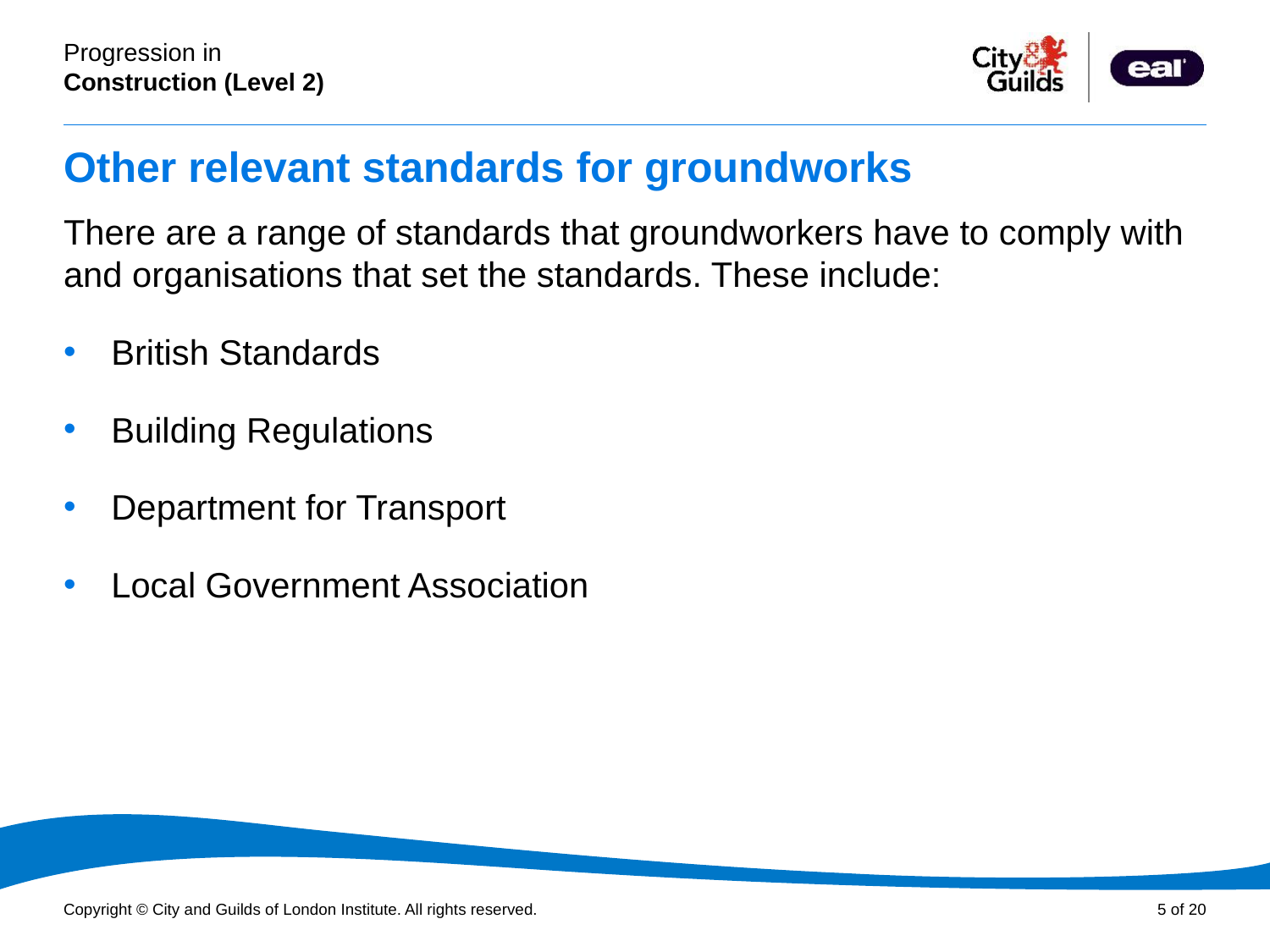

# Other relevant standards for groundworks
There are a range of standards that groundworkers have to comply with and organisations that set the standards. These include:
British Standards
Building Regulations
Department for Transport
Local Government Association